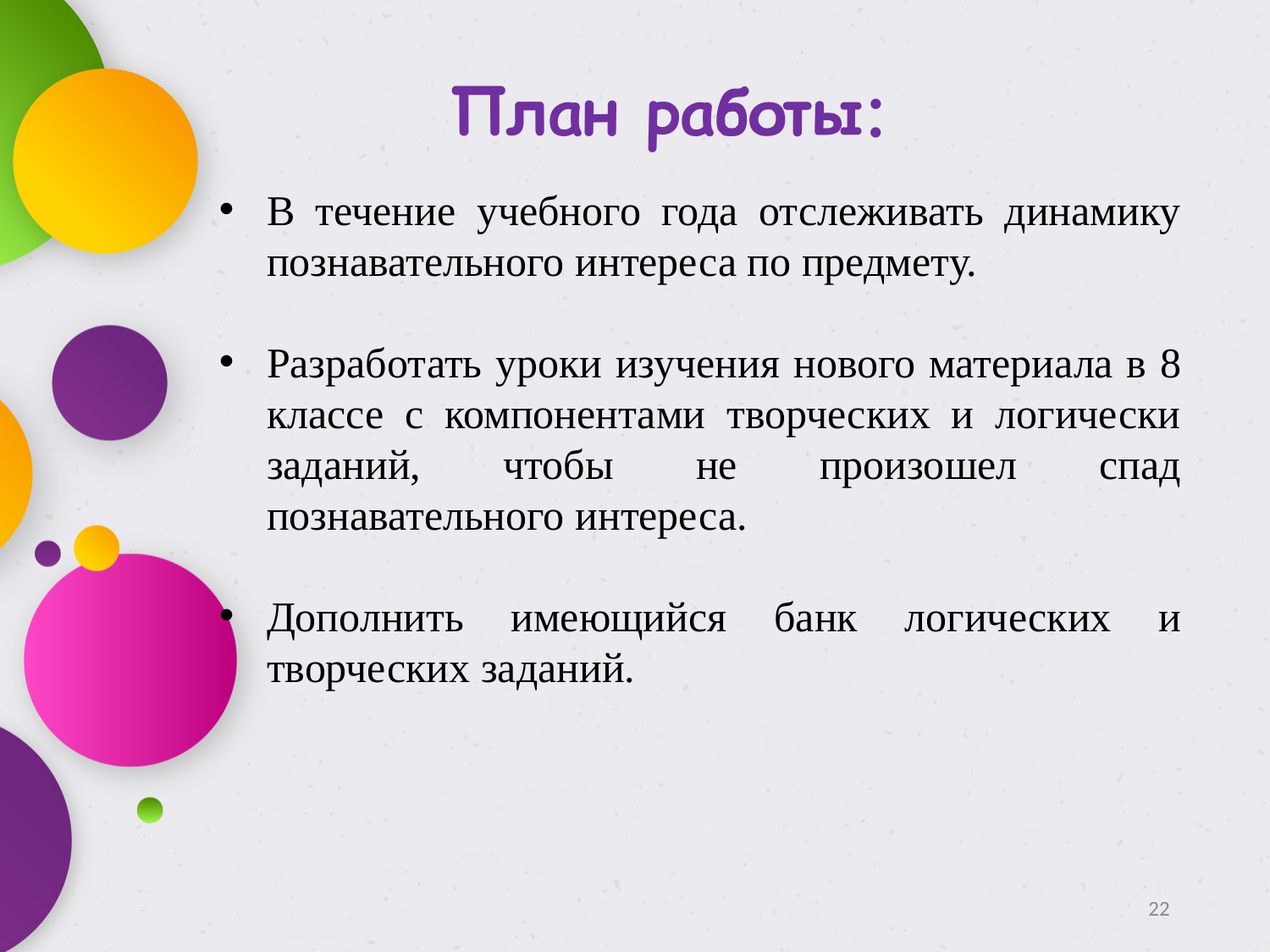

План работы:
В течение учебного года отслеживать динамику познавательного интереса по предмету.

Разработать уроки изучения нового материала в 8 классе с компонентами творческих и логически заданий, чтобы не произошел спад познавательного интереса.

Дополнить имеющийся банк логических и творческих заданий.
22